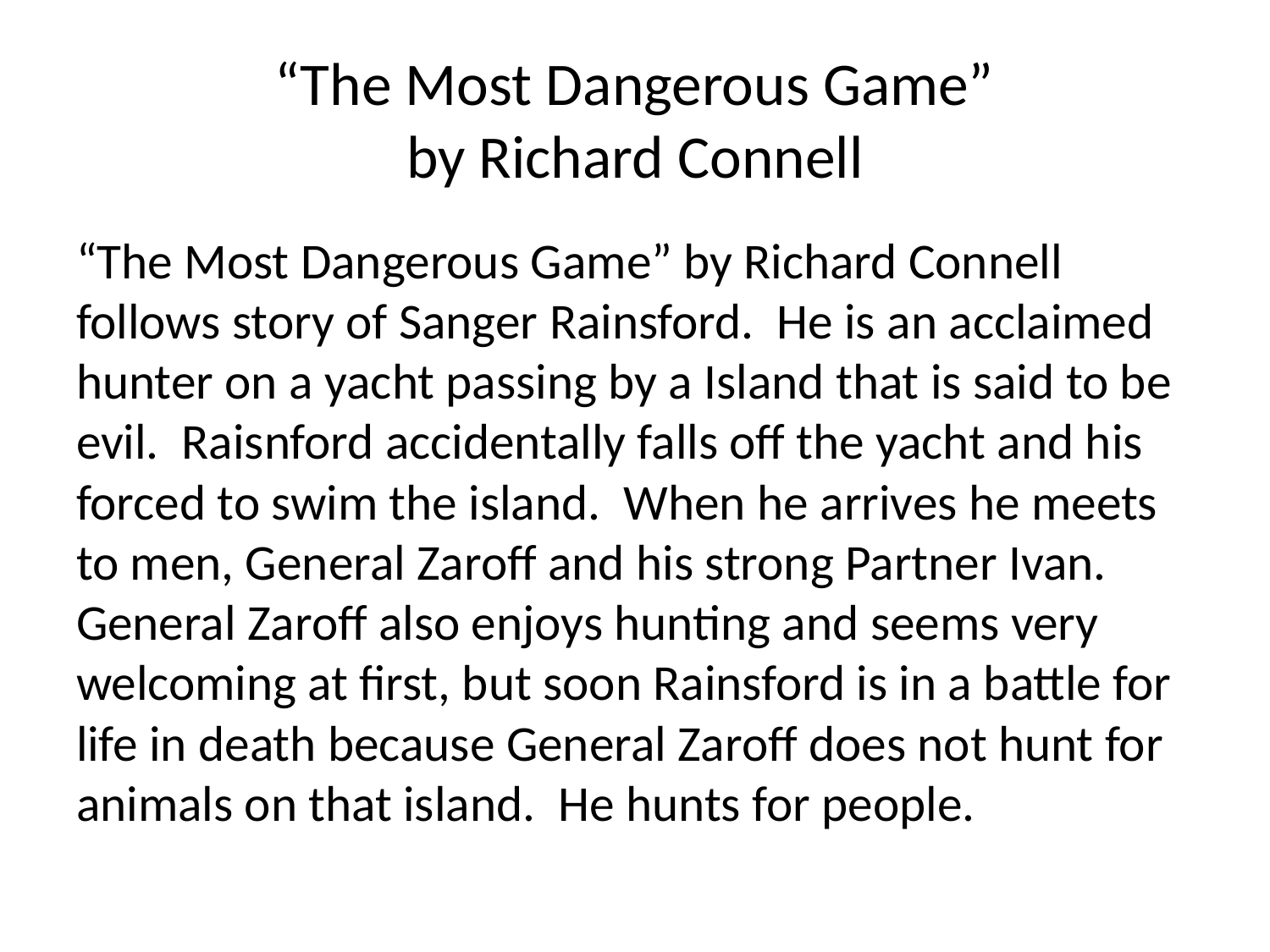

# “The Most Dangerous Game” by Richard Connell
“The Most Dangerous Game” by Richard Connell follows story of Sanger Rainsford.  He is an acclaimed hunter on a yacht passing by a Island that is said to be evil.  Raisnford accidentally falls off the yacht and his forced to swim the island.  When he arrives he meets to men, General Zaroff and his strong Partner Ivan.  General Zaroff also enjoys hunting and seems very welcoming at first, but soon Rainsford is in a battle for life in death because General Zaroff does not hunt for animals on that island.  He hunts for people.